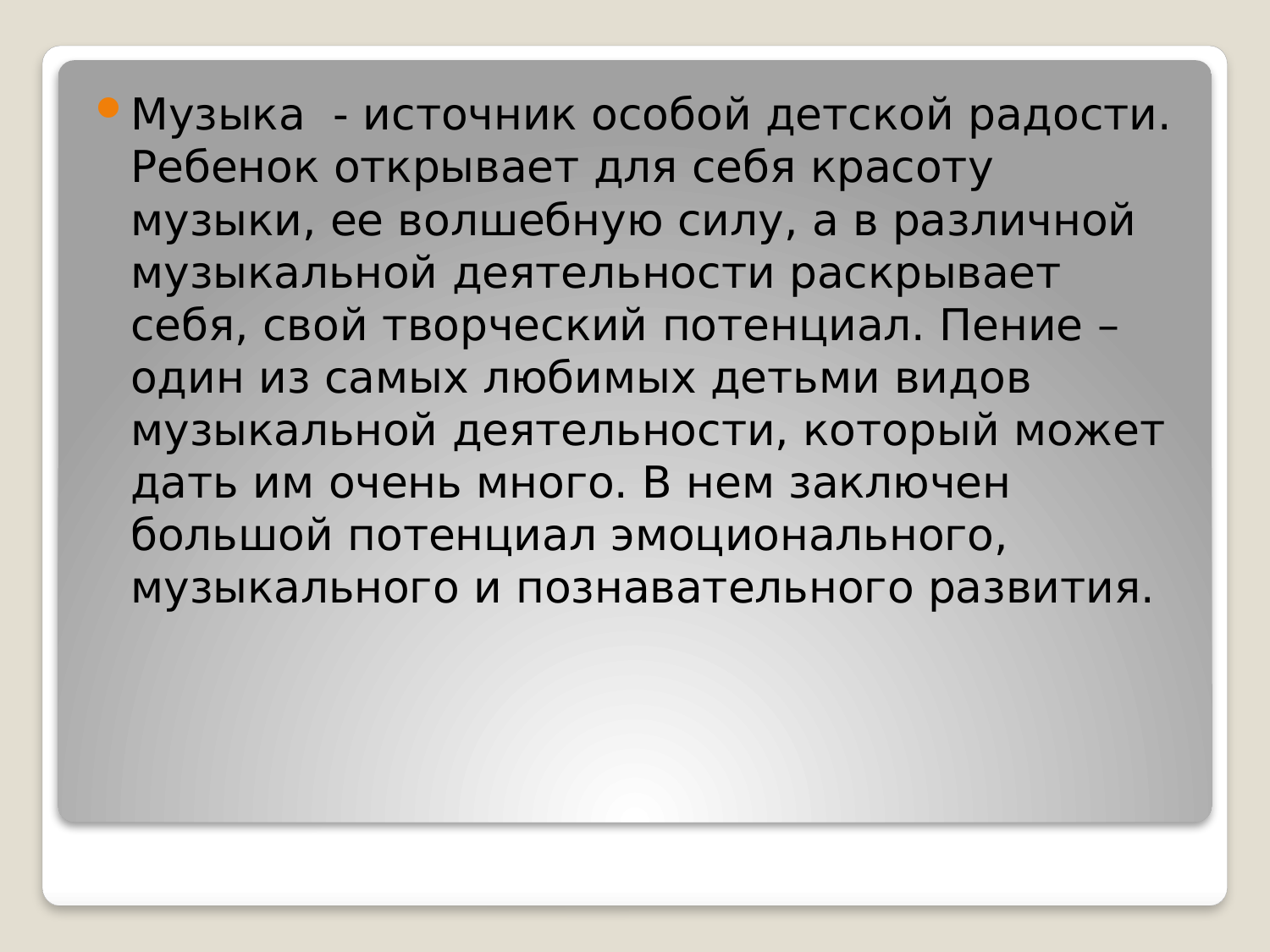

Музыка  - источник особой детской радости. Ребенок открывает для себя красоту музыки, ее волшебную силу, а в различной музыкальной деятельности раскрывает себя, свой творческий потенциал. Пение – один из самых любимых детьми видов музыкальной деятельности, который может дать им очень много. В нем заключен большой потенциал эмоционального, музыкального и познавательного развития.